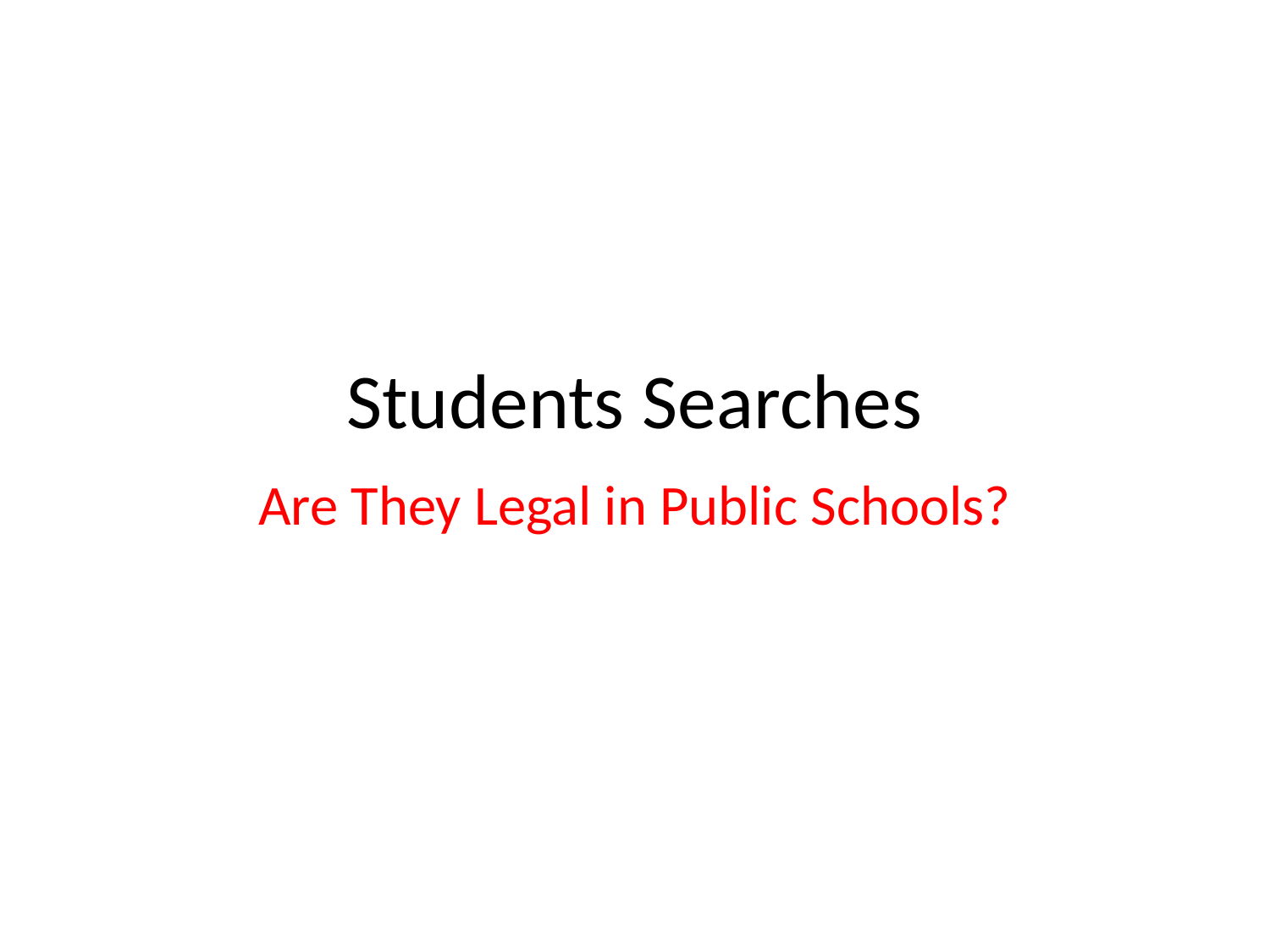

# Students Searches
Are They Legal in Public Schools?